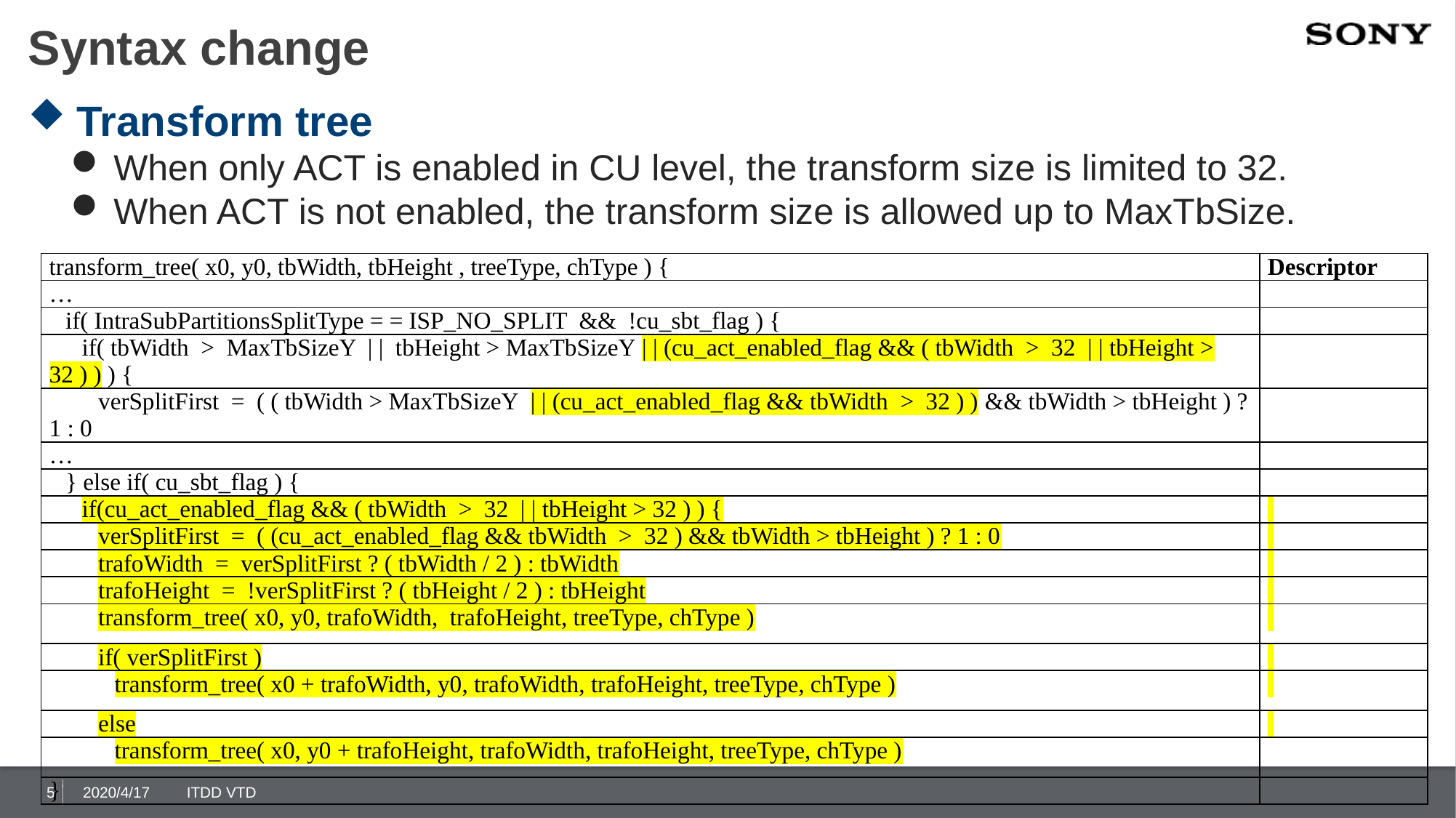

# Syntax change
Transform tree
When only ACT is enabled in CU level, the transform size is limited to 32.
When ACT is not enabled, the transform size is allowed up to MaxTbSize.
| transform\_tree( x0, y0, tbWidth, tbHeight , treeType, chType ) { | Descriptor |
| --- | --- |
| … |  |
| if( IntraSubPartitionsSplitType = = ISP\_NO\_SPLIT && !cu\_sbt\_flag ) { |  |
| if( tbWidth > MaxTbSizeY | | tbHeight > MaxTbSizeY | | (cu\_act\_enabled\_flag && ( tbWidth > 32 | | tbHeight > 32 ) ) ) { |  |
| verSplitFirst = ( ( tbWidth > MaxTbSizeY | | (cu\_act\_enabled\_flag && tbWidth > 32 ) ) && tbWidth > tbHeight ) ? 1 : 0 |  |
| … |  |
| } else if( cu\_sbt\_flag ) { |  |
| if(cu\_act\_enabled\_flag && ( tbWidth > 32 | | tbHeight > 32 ) ) { |  |
| verSplitFirst = ( (cu\_act\_enabled\_flag && tbWidth > 32 ) && tbWidth > tbHeight ) ? 1 : 0 |  |
| trafoWidth = verSplitFirst ? ( tbWidth / 2 ) : tbWidth |  |
| trafoHeight = !verSplitFirst ? ( tbHeight / 2 ) : tbHeight |  |
| transform\_tree( x0, y0, trafoWidth,  trafoHeight, treeType, chType ) |  |
| if( verSplitFirst ) |  |
| transform\_tree( x0 + trafoWidth, y0, trafoWidth, trafoHeight, treeType, chType ) |  |
| else |  |
| transform\_tree( x0, y0 + trafoHeight, trafoWidth, trafoHeight, treeType, chType ) |  |
| } |  |
5
2020/4/17
ITDD VTD